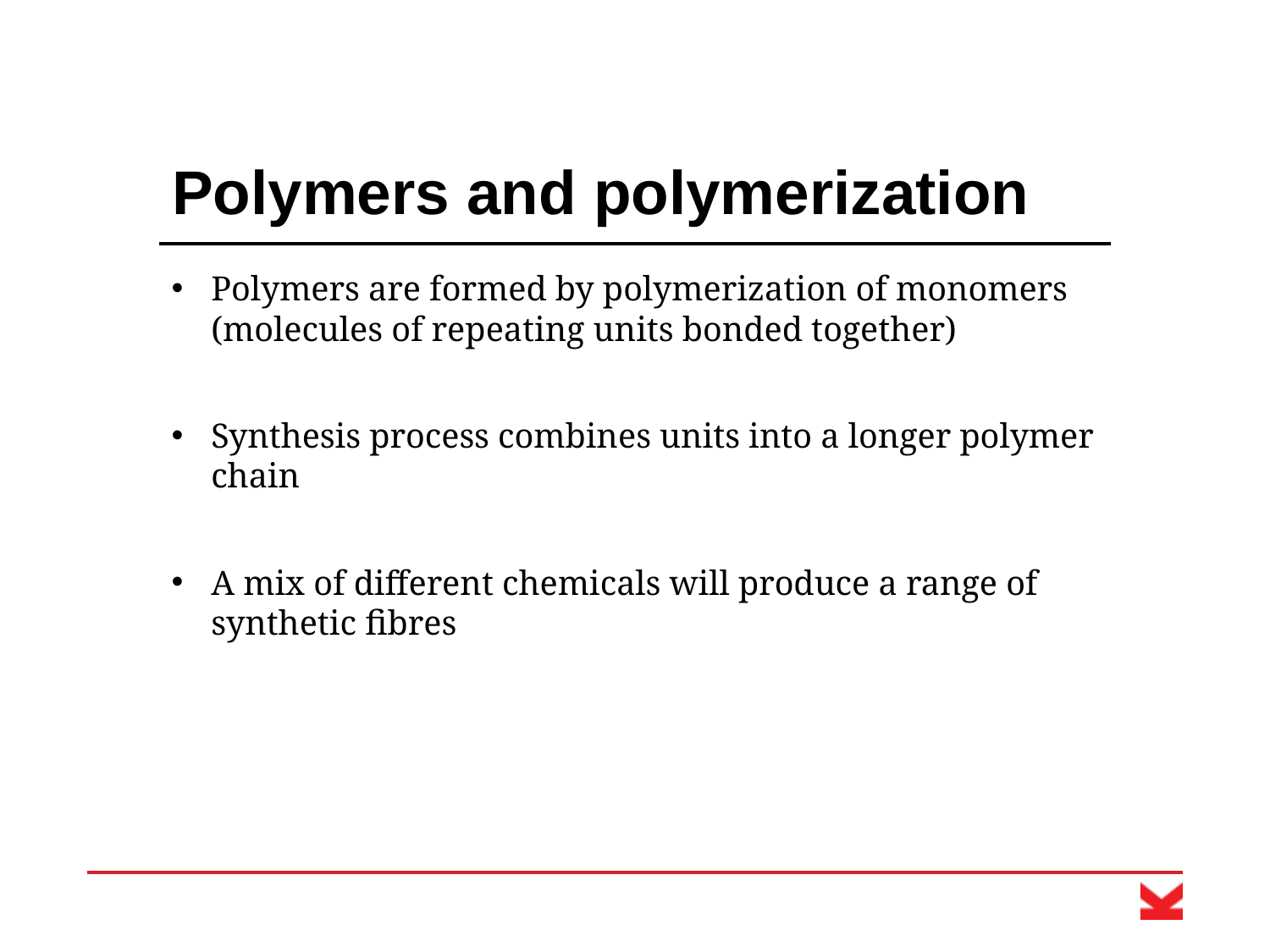

# Polymers and polymerization
Polymers are formed by polymerization of monomers (molecules of repeating units bonded together)

Synthesis process combines units into a longer polymer chain

A mix of different chemicals will produce a range of synthetic fibres